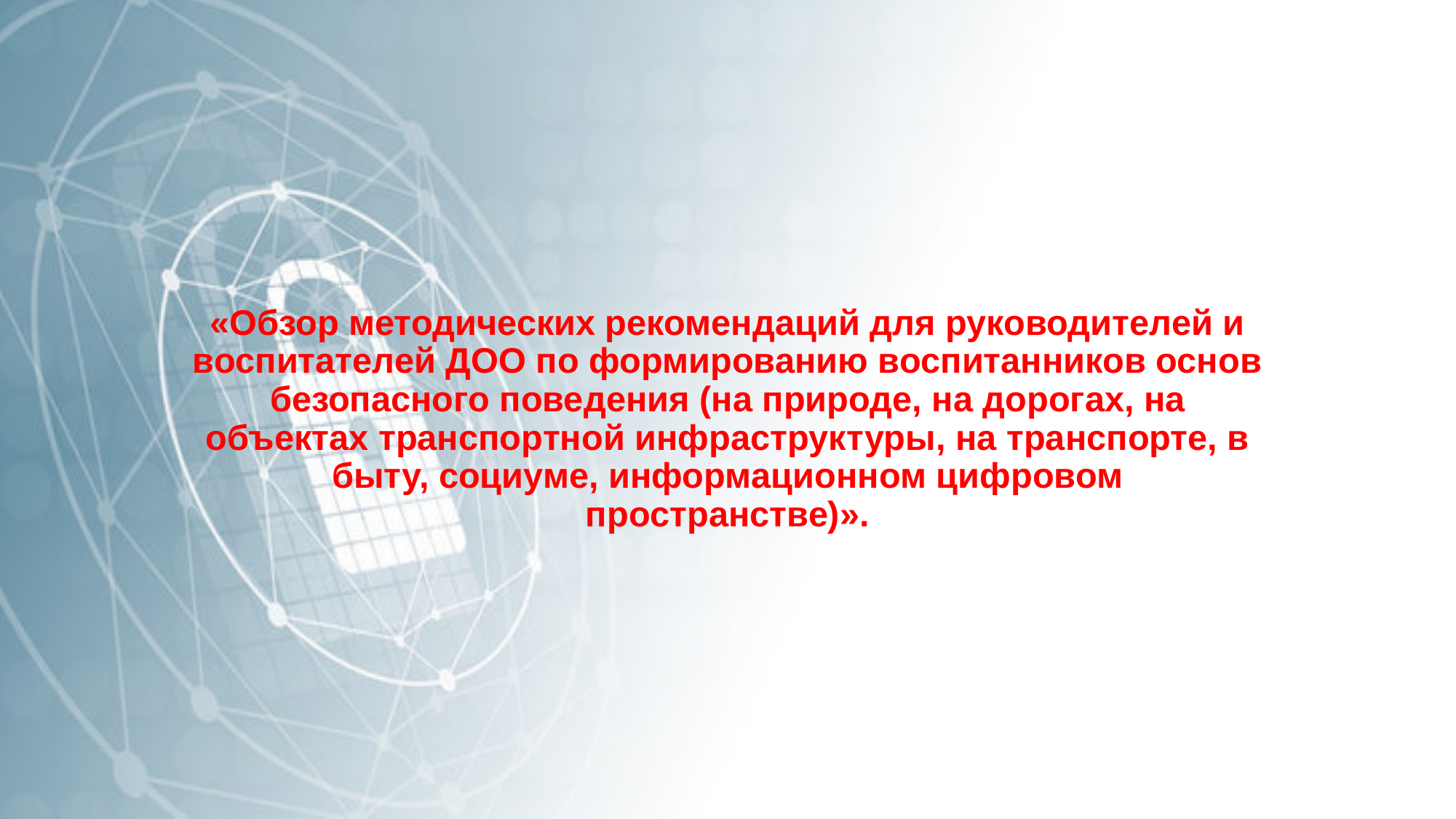

# «Обзор методических рекомендаций для руководителей и воспитателей ДОО по формированию воспитанников основ безопасного поведения (на природе, на дорогах, на объектах транспортной инфраструктуры, на транспорте, в быту, социуме, информационном цифровом пространстве)».